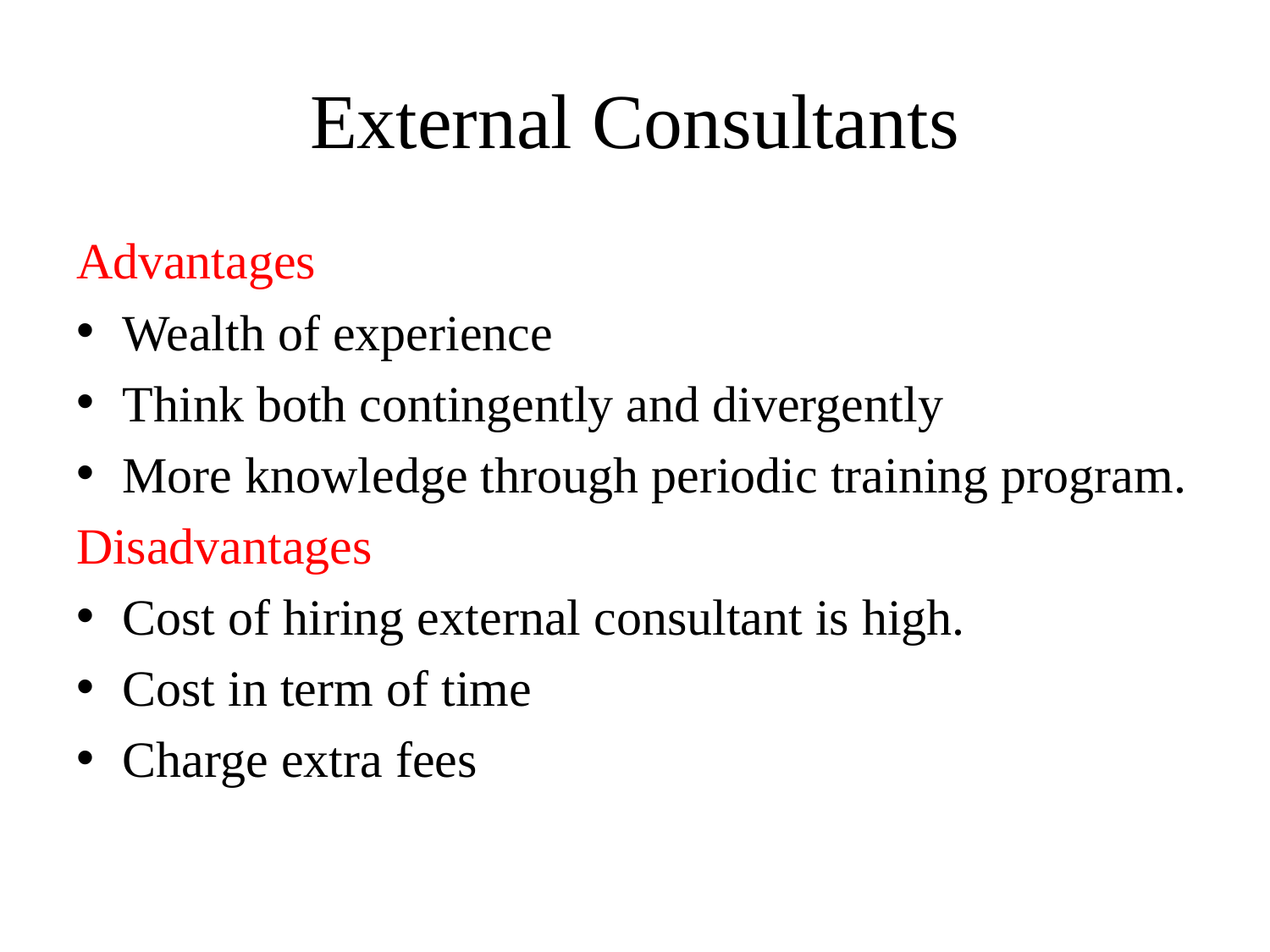

# External Consultants
Advantages
Wealth of experience
Think both contingently and divergently
More knowledge through periodic training program.
Disadvantages
Cost of hiring external consultant is high.
Cost in term of time
Charge extra fees